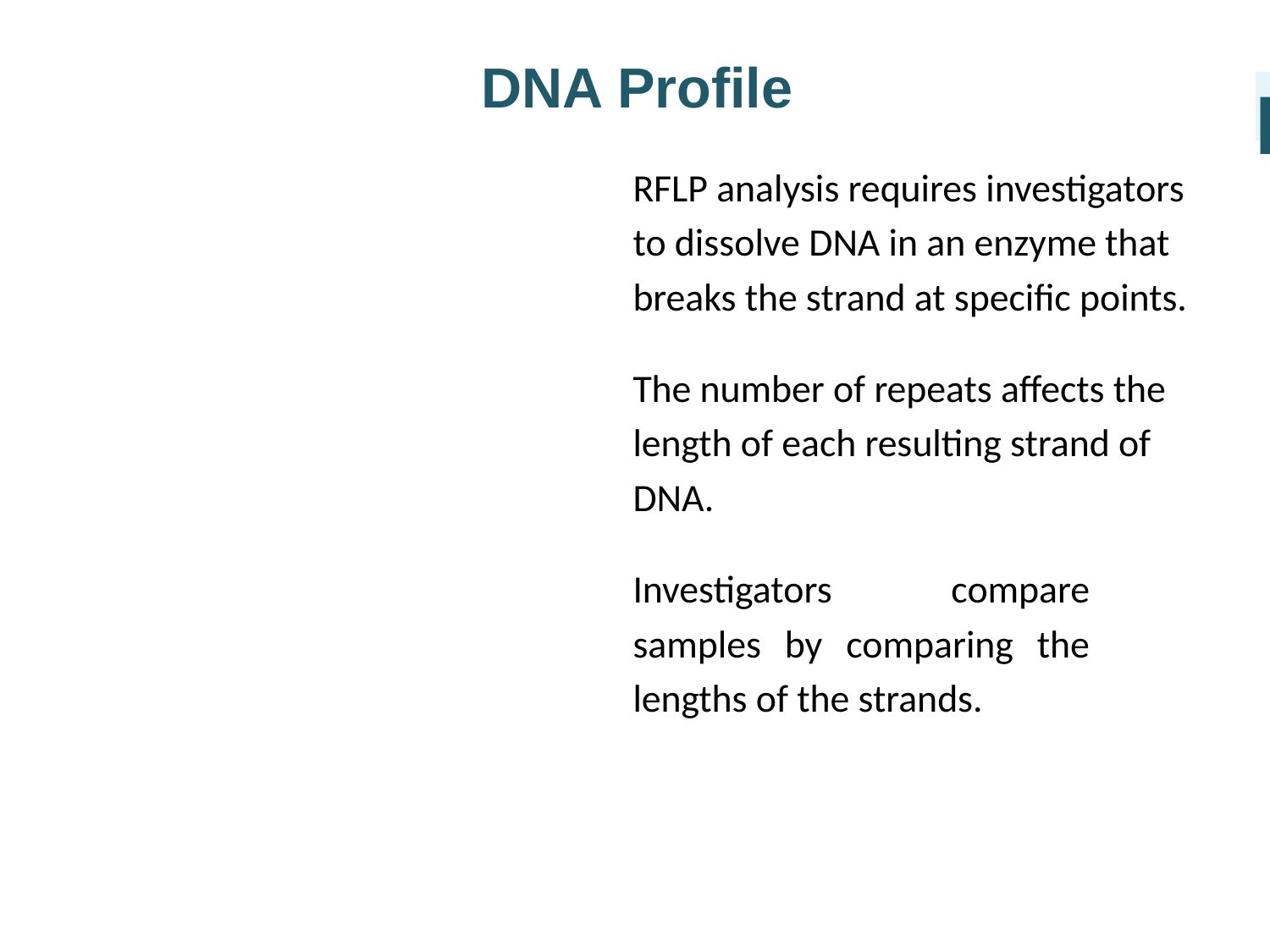

DNA Profile
I
RFLP analysis requires investigators to dissolve DNA in an enzyme that breaks the strand at specific points.
The number of repeats affects the length of each resulting strand of DNA.
Investigators compare samples by comparing the lengths of the strands.